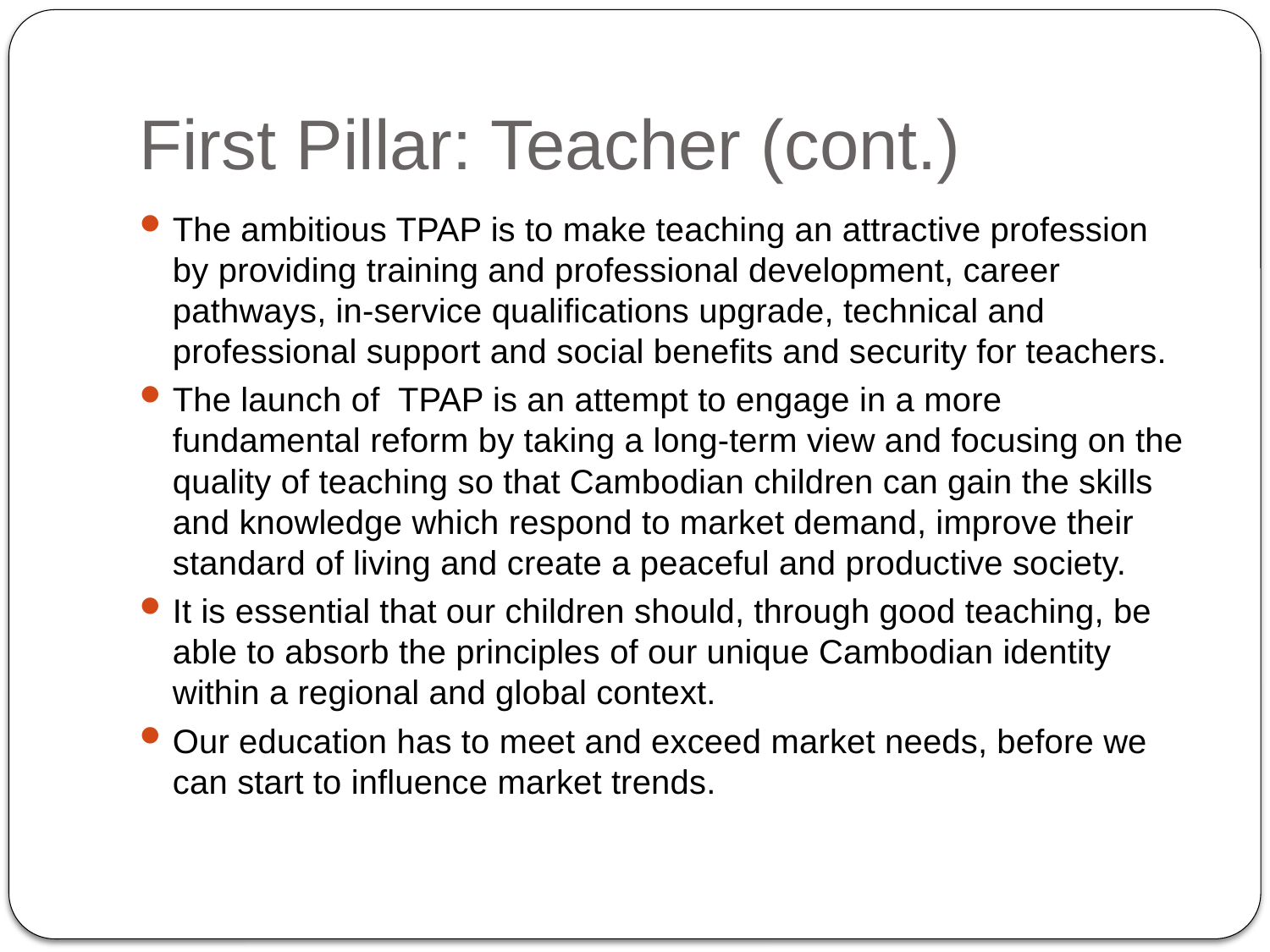

# First Pillar: Teacher (cont.)
The ambitious TPAP is to make teaching an attractive profession by providing training and professional development, career pathways, in-service qualifications upgrade, technical and professional support and social benefits and security for teachers.
The launch of  TPAP is an attempt to engage in a more fundamental reform by taking a long-term view and focusing on the quality of teaching so that Cambodian children can gain the skills and knowledge which respond to market demand, improve their standard of living and create a peaceful and productive society.
It is essential that our children should, through good teaching, be able to absorb the principles of our unique Cambodian identity within a regional and global context.
Our education has to meet and exceed market needs, before we can start to influence market trends.